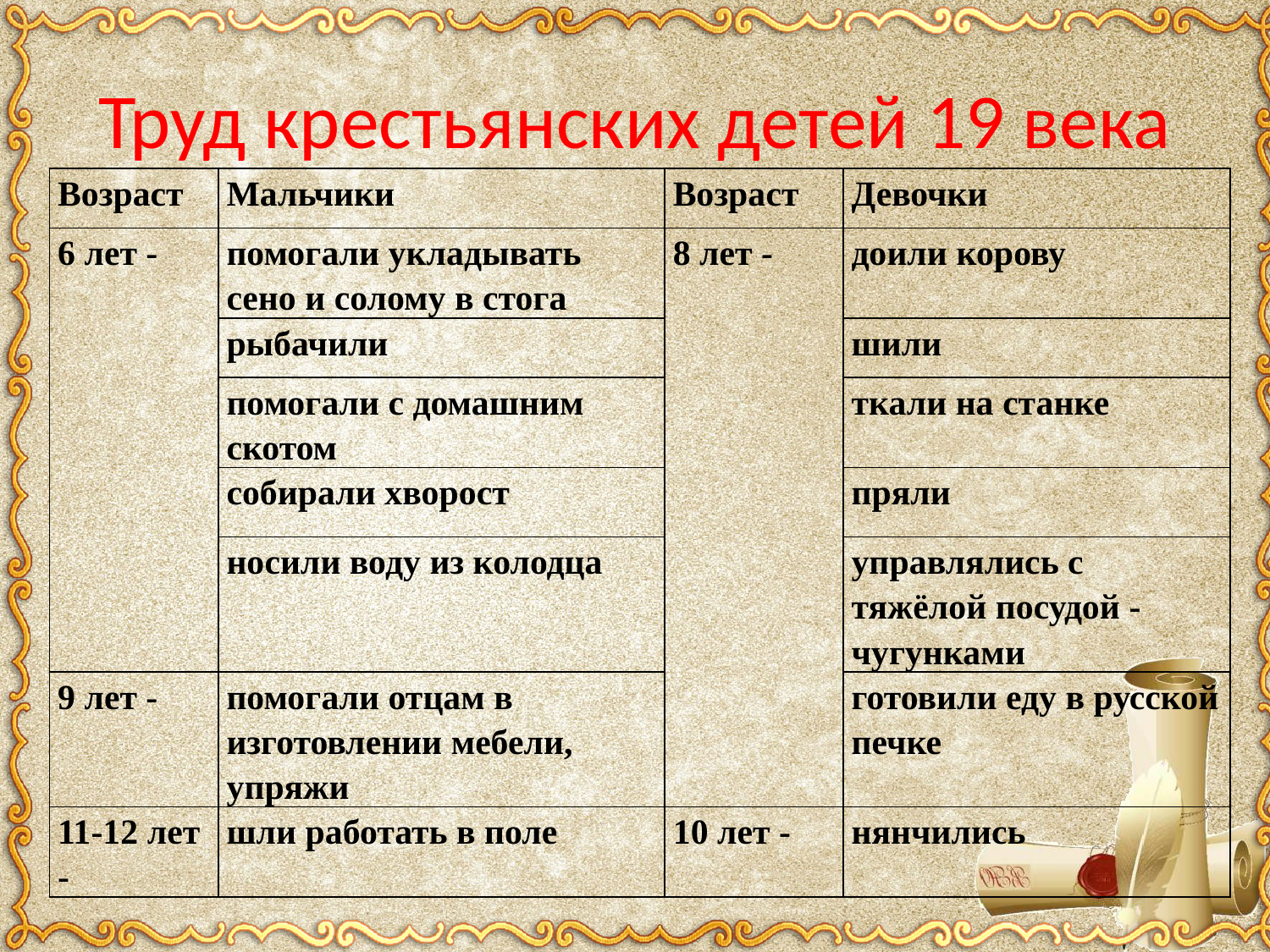

# Труд крестьянских детей 19 века
| Возраст | Мальчики | Возраст | Девочки |
| --- | --- | --- | --- |
| 6 лет - | помогали укладывать сено и солому в стога | 8 лет - | доили корову |
|  | рыбачили |  | шили |
|  | помогали с домашним скотом |  | ткали на станке |
|  | собирали хворост |  | пряли |
|  | носили воду из колодца |  | управлялись с тяжёлой посудой - чугунками |
| 9 лет - | помогали отцам в изготовлении мебели, упряжи |  | готовили еду в русской печке |
| 11-12 лет - | шли работать в поле | 10 лет - | нянчились |